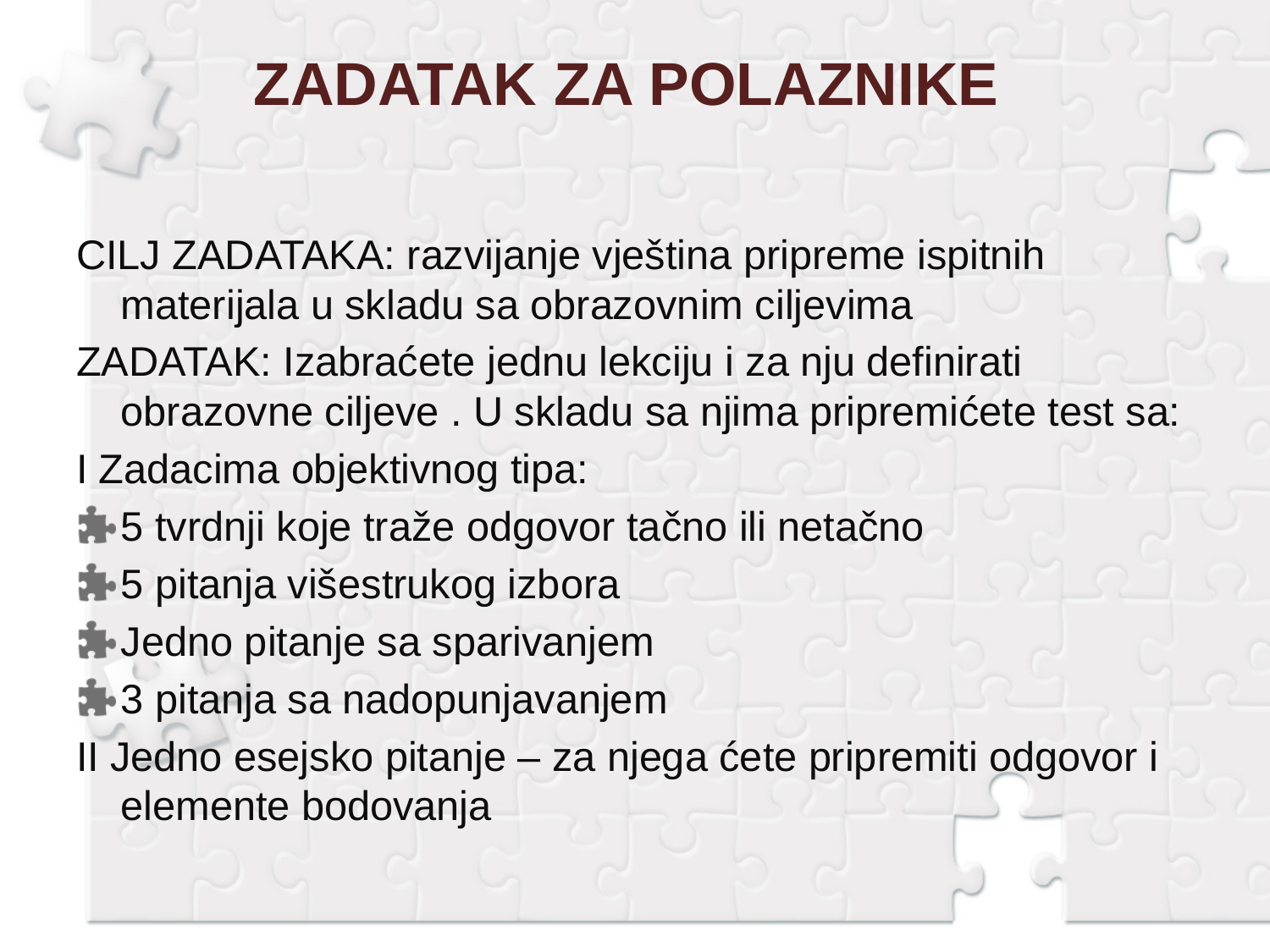

# ZADATAK ZA POLAZNIKE
CILJ ZADATAKA: razvijanje vještina pripreme ispitnih materijala u skladu sa obrazovnim ciljevima
ZADATAK: Izabraćete jednu lekciju i za nju definirati obrazovne ciljeve . U skladu sa njima pripremićete test sa:
I Zadacima objektivnog tipa:
5 tvrdnji koje traže odgovor tačno ili netačno
5 pitanja višestrukog izbora
Jedno pitanje sa sparivanjem
3 pitanja sa nadopunjavanjem
II Jedno esejsko pitanje – za njega ćete pripremiti odgovor i elemente bodovanja